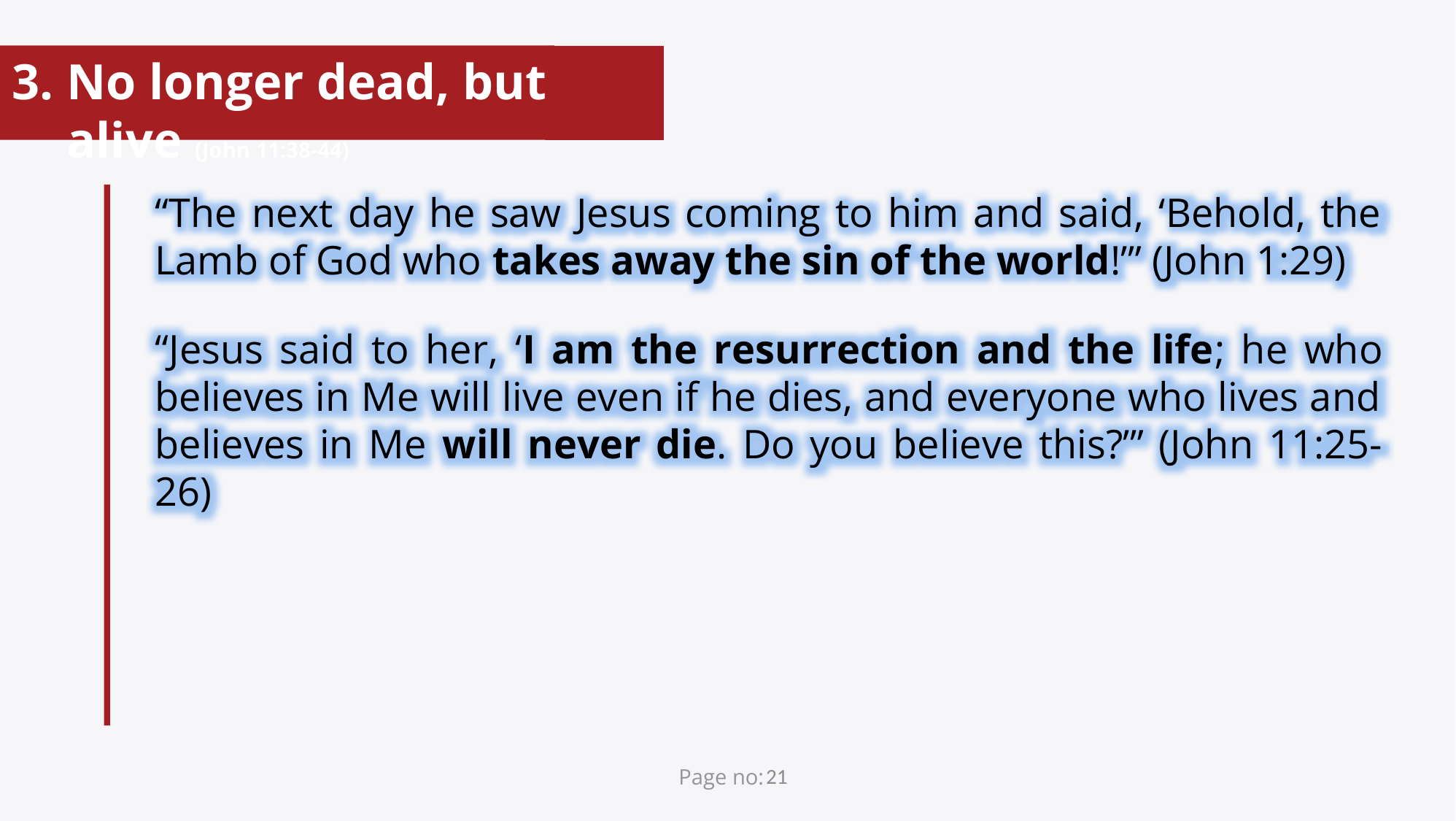

No longer dead, but alive (John 11:38-44)

“The next day he saw Jesus coming to him and said, ‘Behold, the Lamb of God who takes away the sin of the world!’” (John 1:29)
“Jesus said to her, ‘I am the resurrection and the life; he who believes in Me will live even if he dies, and everyone who lives and believes in Me will never die. Do you believe this?’” (John 11:25-26)